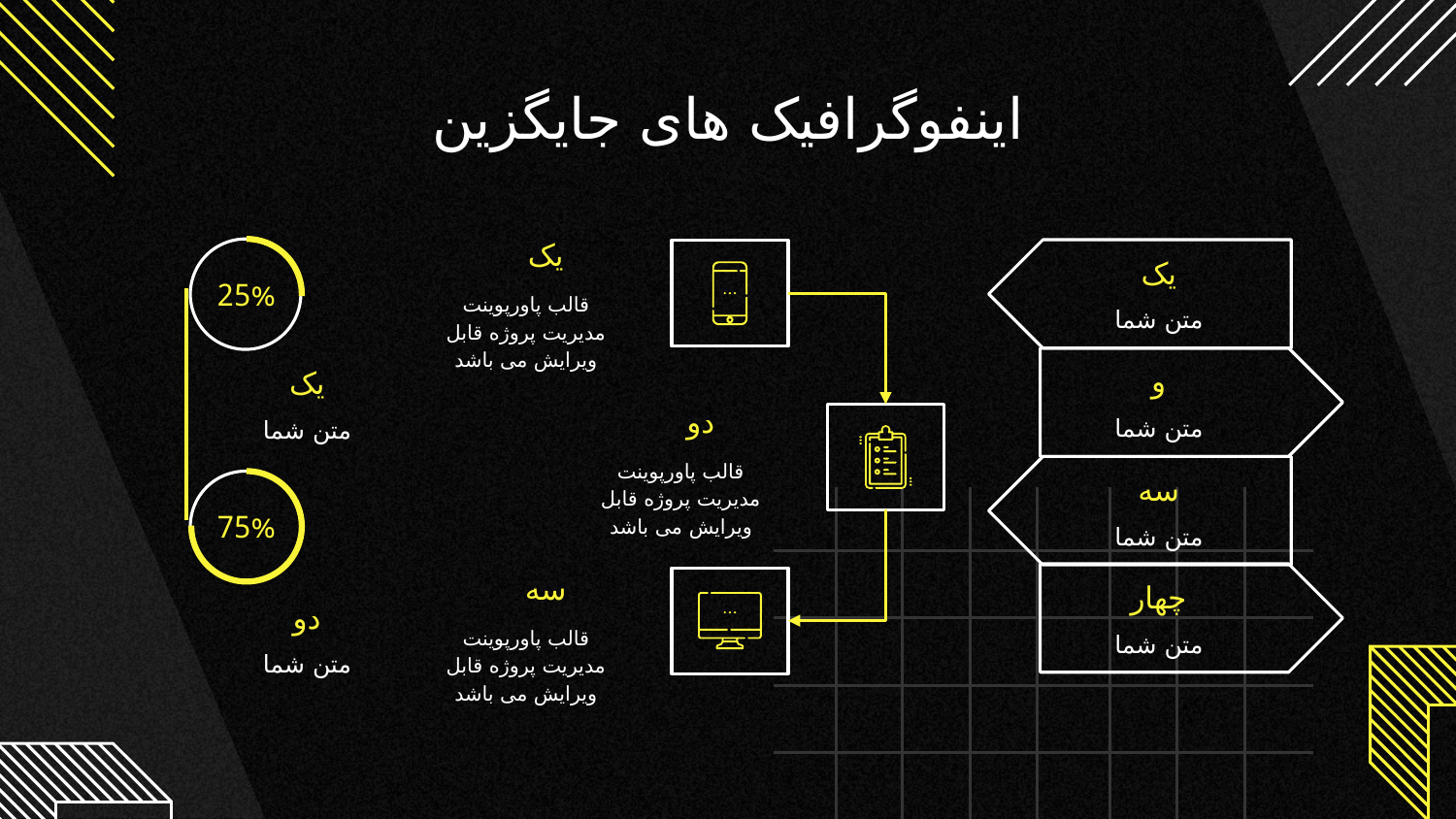

# اینفوگرافیک های جایگزین

یک

یک

25%

قالب پاورپوینت مدیریت پروژه قابل ویرایش می باشد
متن شما
و
یک

دو
متن شما
متن شما

قالب پاورپوینت مدیریت پروژه قابل ویرایش می باشد
سه

75%
متن شما
سه
چهار

دو

قالب پاورپوینت مدیریت پروژه قابل ویرایش می باشد
متن شما
متن شما